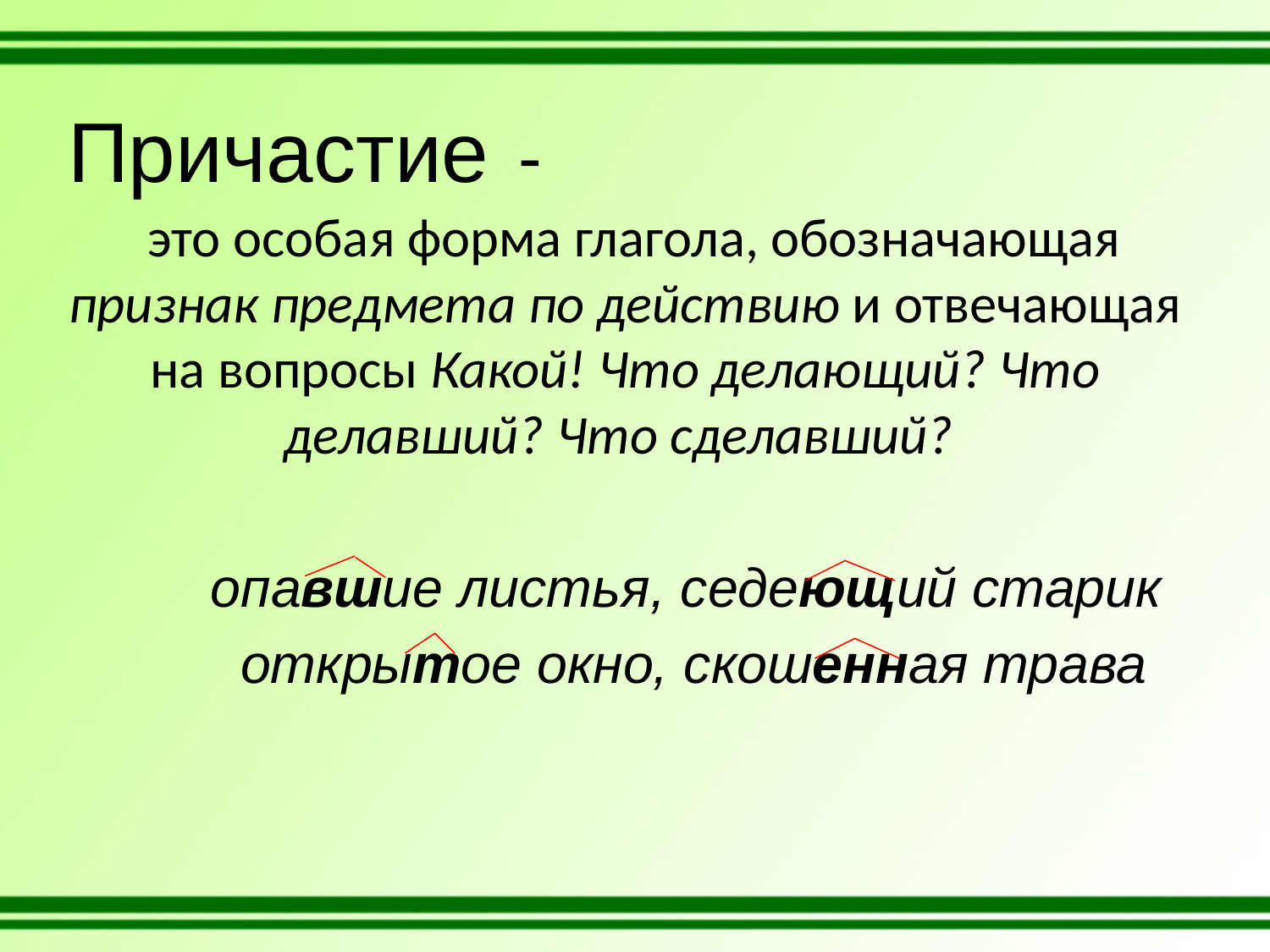

# Причастие -
  это особая форма глагола, обозначающая  признак предмета по действию и отвечающая на вопросы Какой! Что делающий? Что делавший? Что сделавший?

        опавшие листья, седеющий старик
         открытое окно, скошенная трава